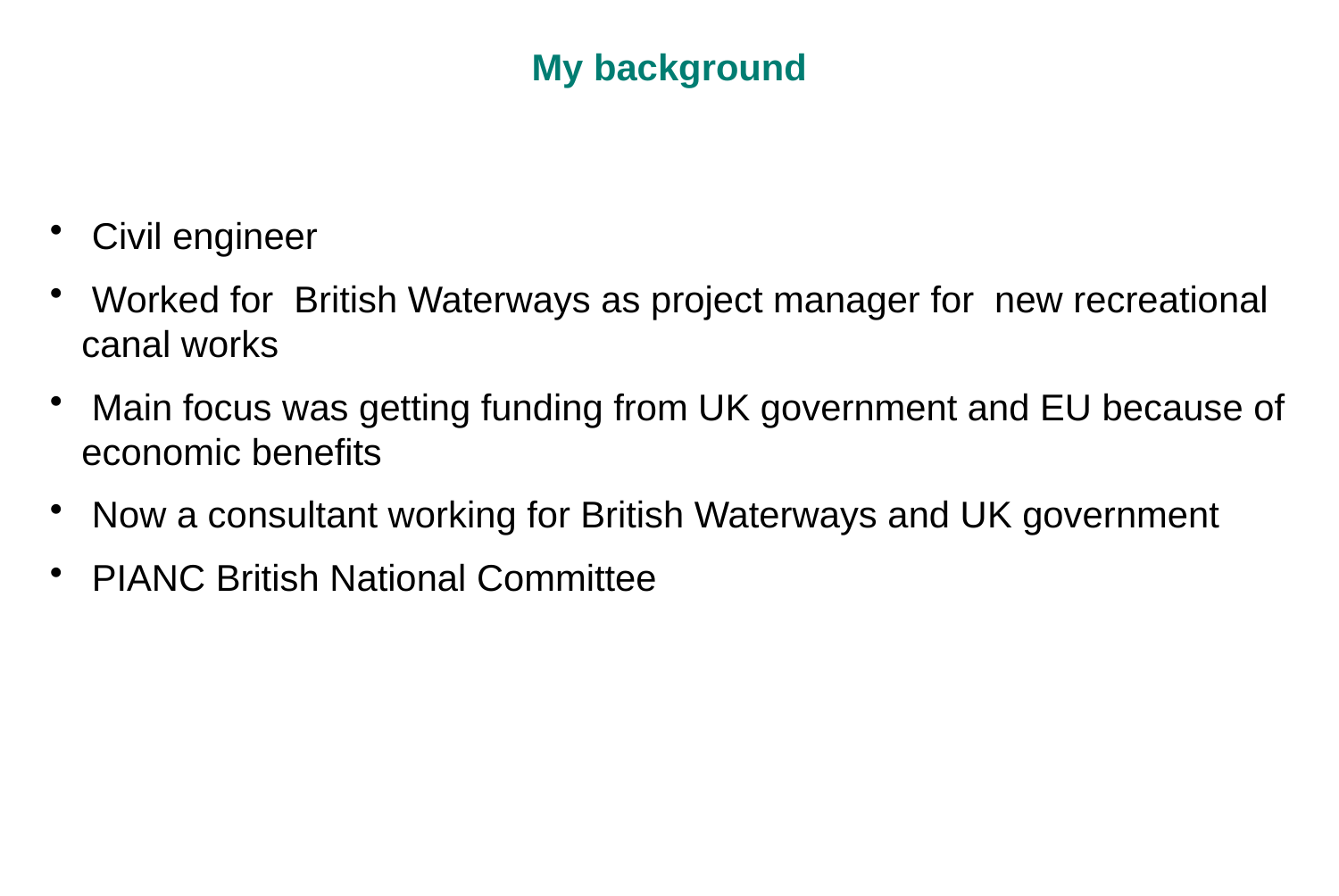

My background
 Civil engineer
 Worked for  British Waterways as project manager for  new recreational canal works
 Main focus was getting funding from UK government and EU because of economic benefits
 Now a consultant working for British Waterways and UK government
 PIANC British National Committee